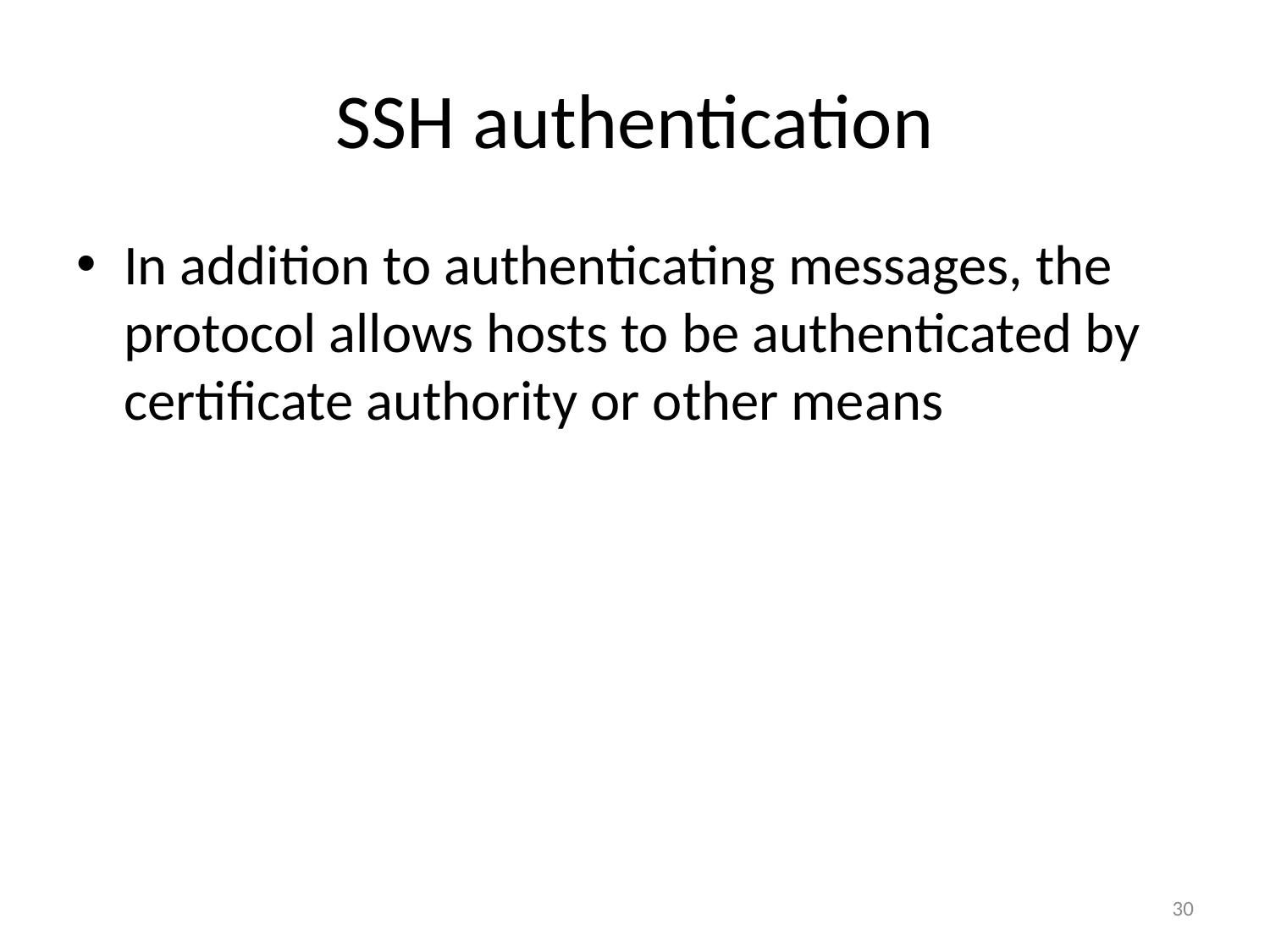

# SSH authentication
In addition to authenticating messages, the protocol allows hosts to be authenticated by certificate authority or other means
30